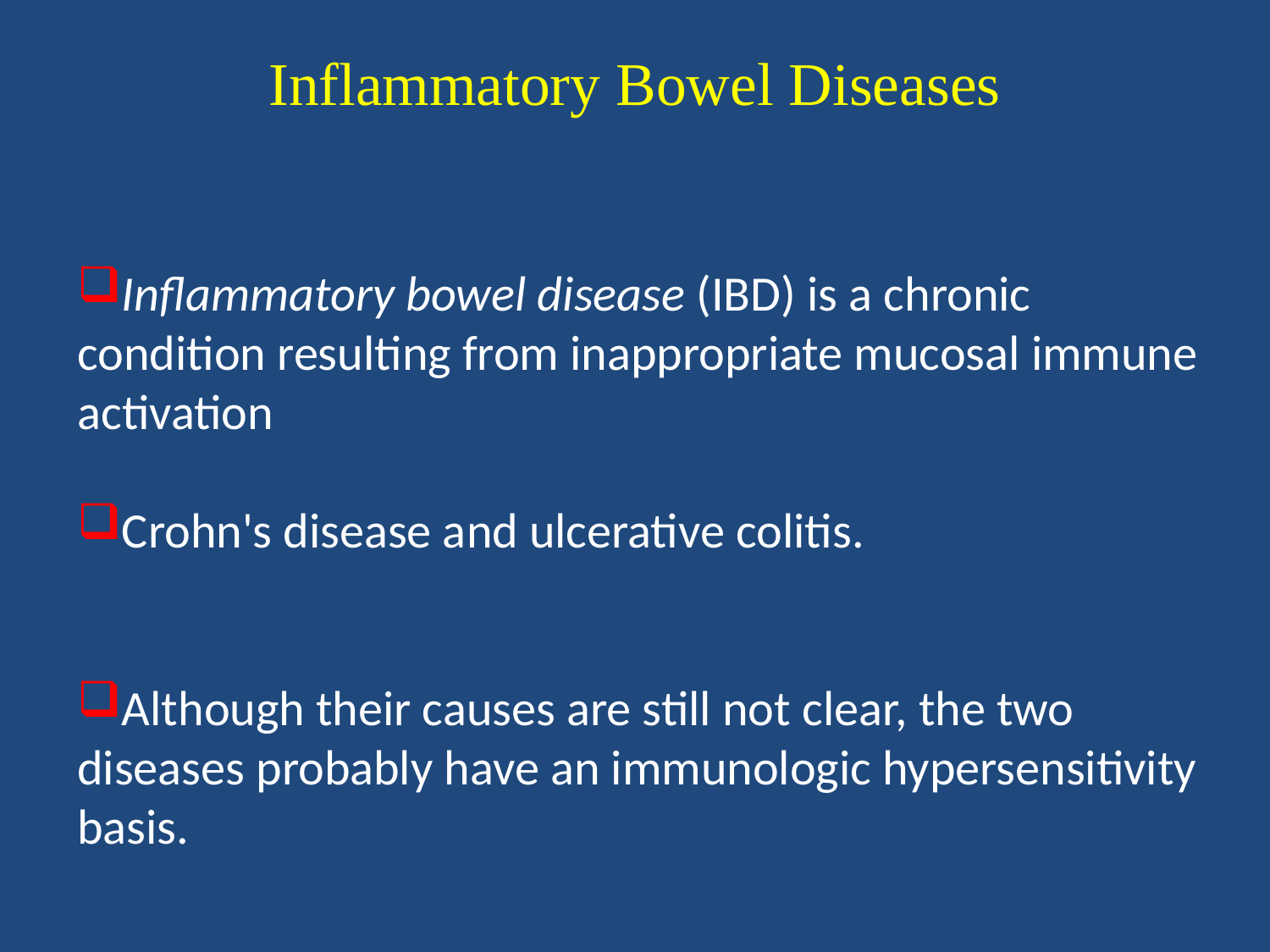

# Inflammatory Bowel Diseases

Inflammatory bowel disease (IBD) is a chronic condition resulting from inappropriate mucosal immune activation

Crohn's disease and ulcerative colitis.

Although their causes are still not clear, the two diseases probably have an immunologic hypersensitivity basis.